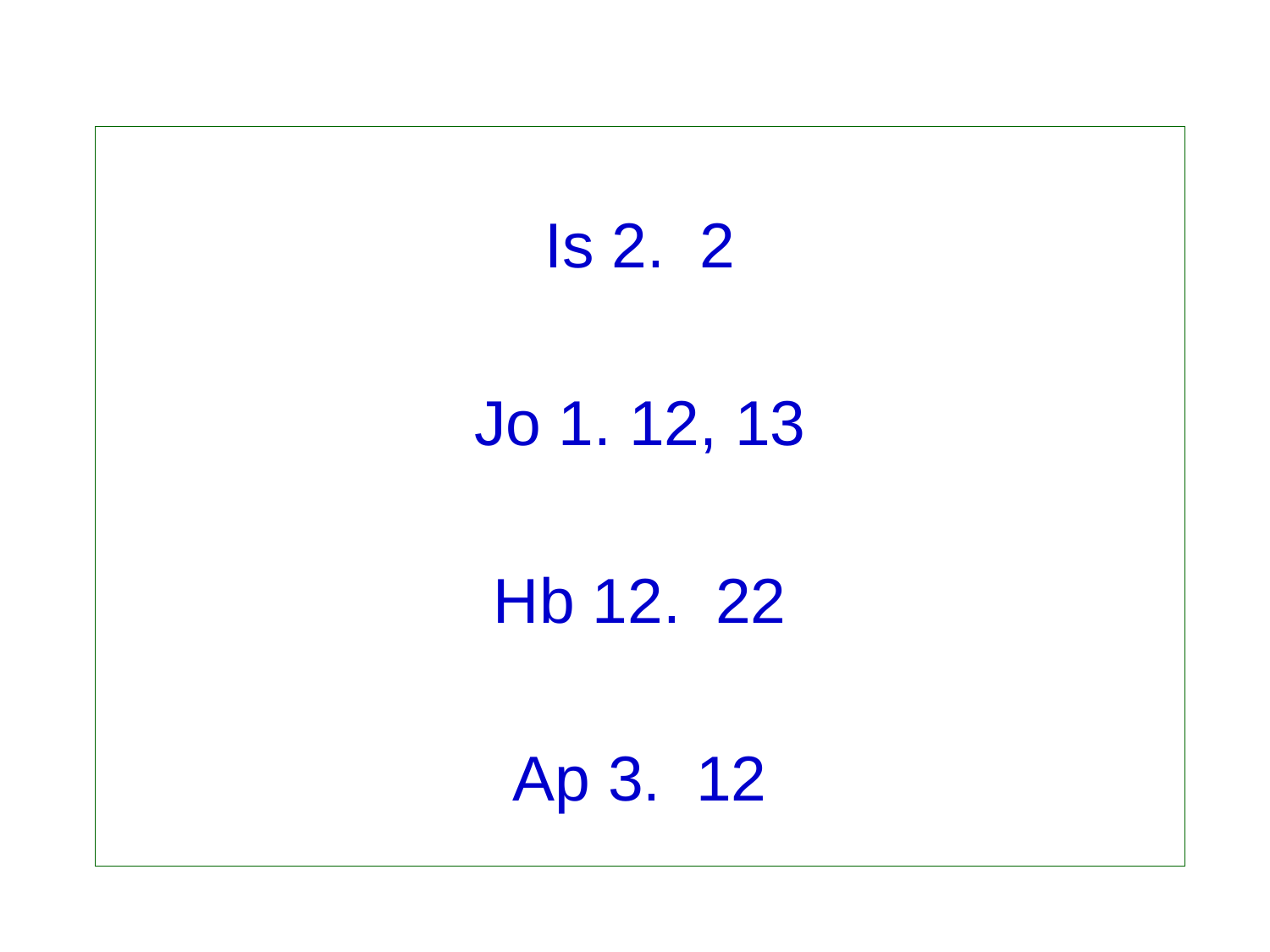

Is 2.  2

Jo 1. 12, 13

Hb 12.  22

Ap 3.  12